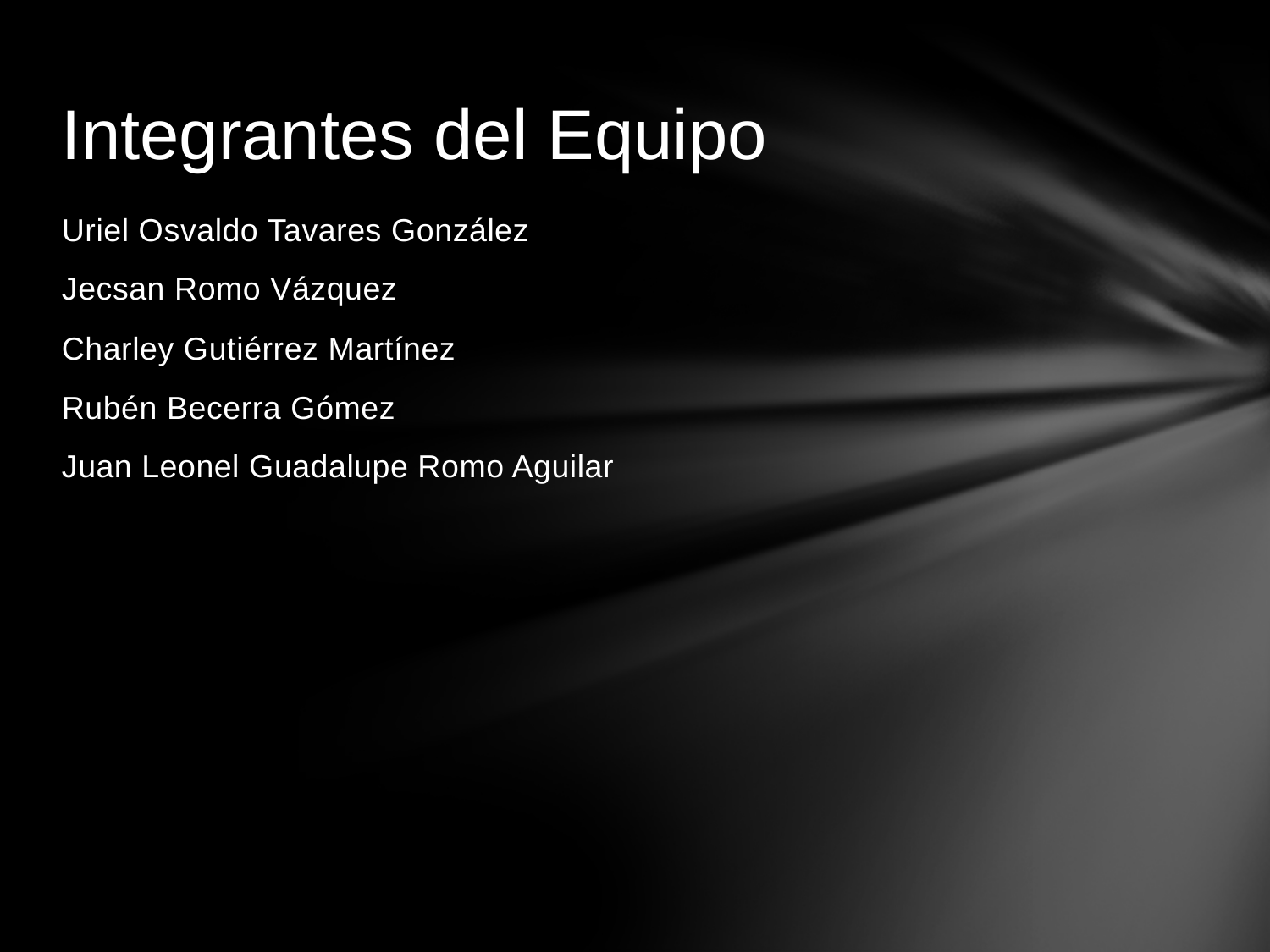

# Integrantes del Equipo
Uriel Osvaldo Tavares González
Jecsan Romo Vázquez
Charley Gutiérrez Martínez
Rubén Becerra Gómez
Juan Leonel Guadalupe Romo Aguilar